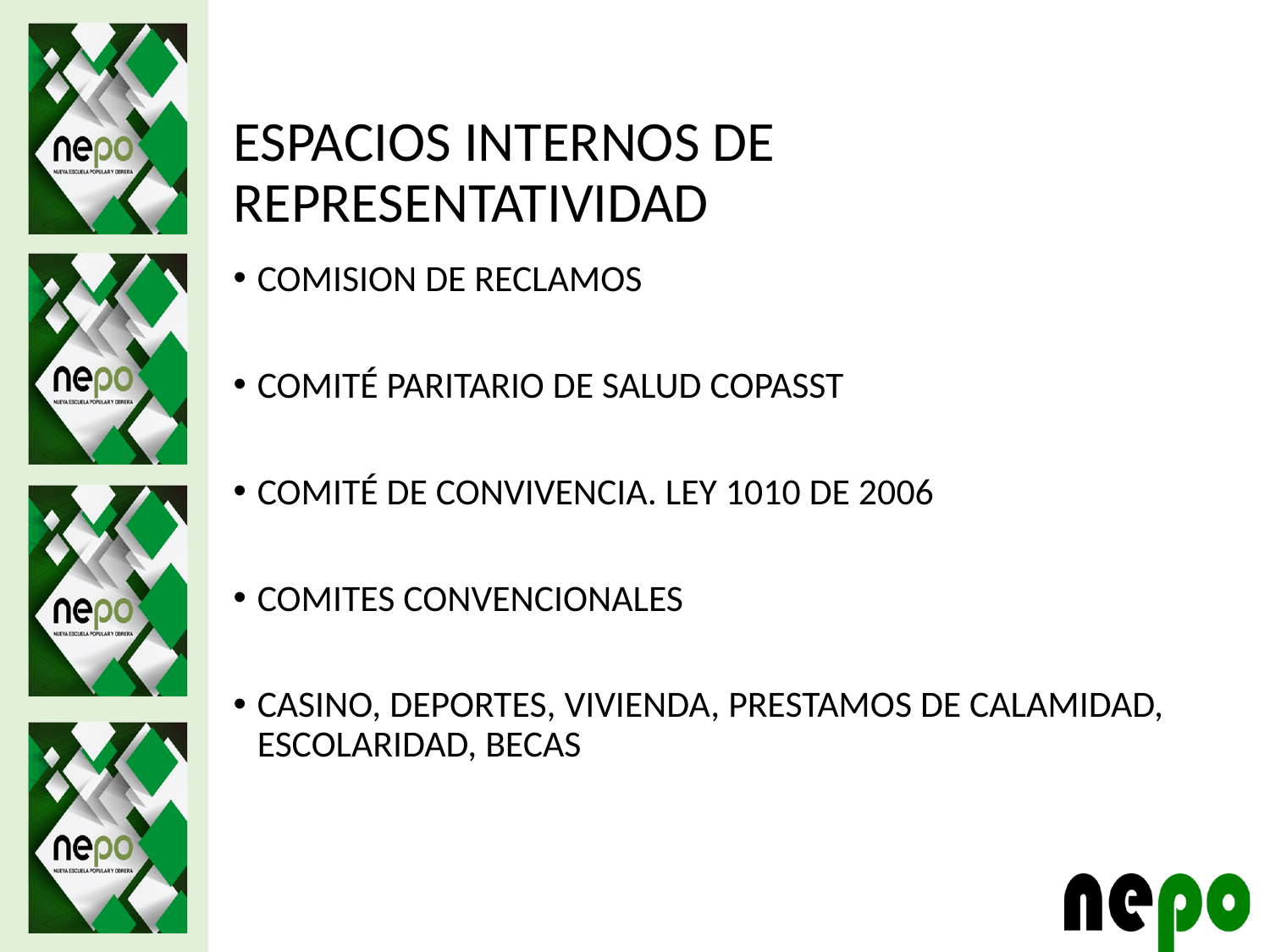

# ESPACIOS INTERNOS DE REPRESENTATIVIDAD
COMISION DE RECLAMOS

COMITÉ PARITARIO DE SALUD COPASST

COMITÉ DE CONVIVENCIA. LEY 1010 DE 2006

COMITES CONVENCIONALES

CASINO, DEPORTES, VIVIENDA, PRESTAMOS DE CALAMIDAD, ESCOLARIDAD, BECAS